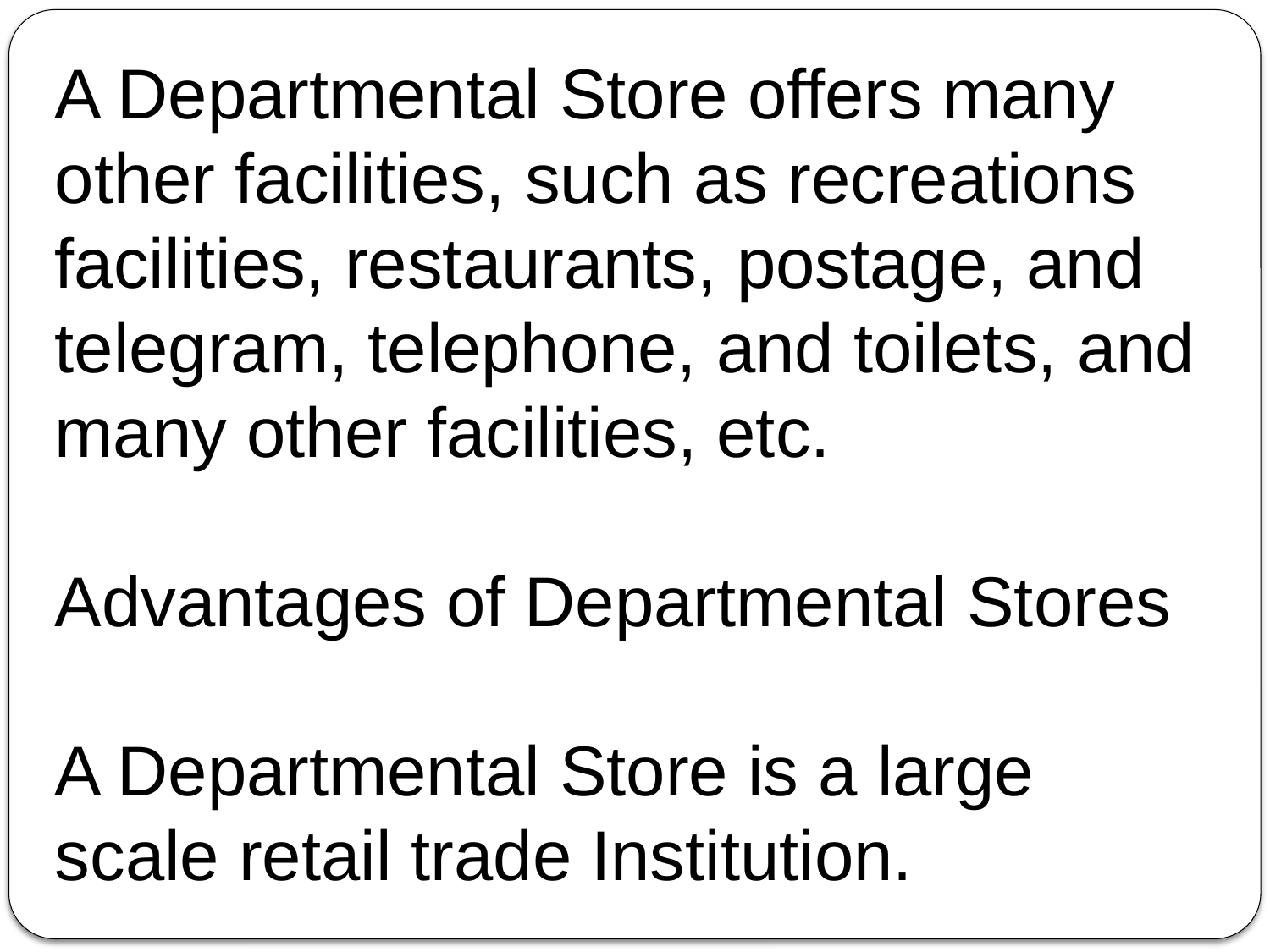

A Departmental Store offers many other facilities, such as recreations facilities, restaurants, postage, and telegram, telephone, and toilets, and many other facilities, etc.

Advantages of Departmental Stores

A Departmental Store is a large scale retail trade Institution.